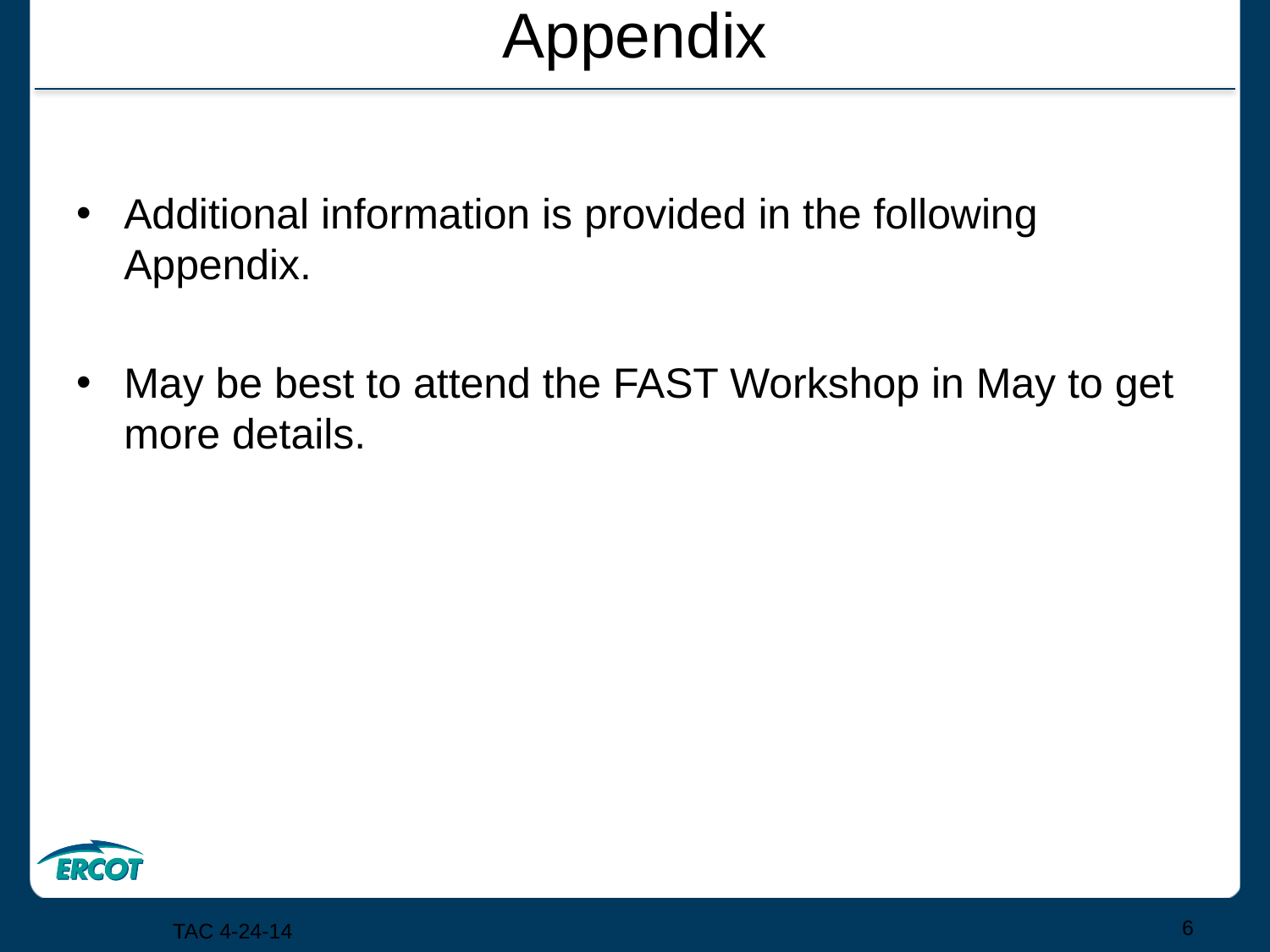

# Appendix

Additional information is provided in the following Appendix.

May be best to attend the FAST Workshop in May to get more details.
6
TAC 4-24-14